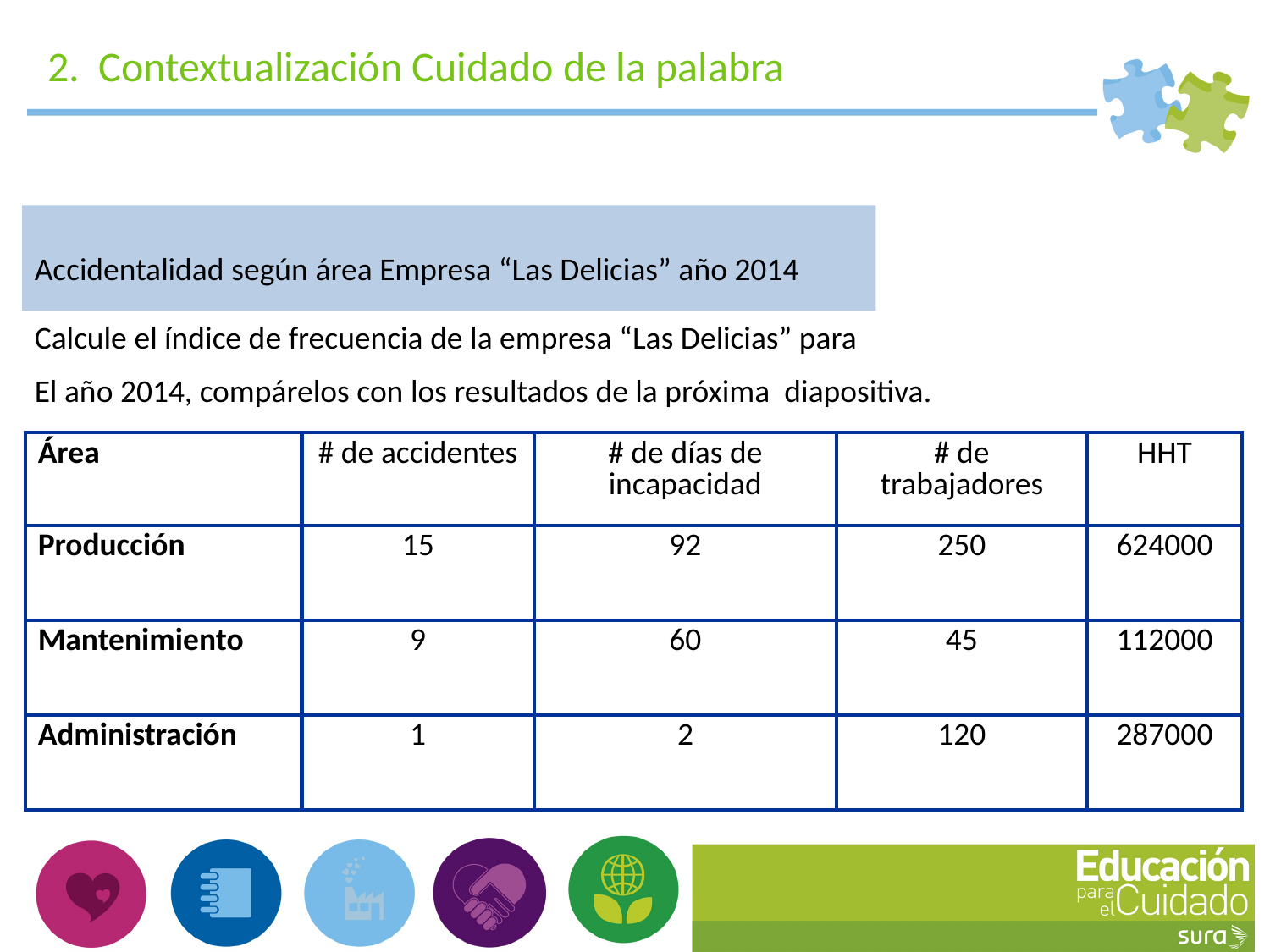

2.  Contextualización Cuidado de la palabra

Accidentalidad según área Empresa “Las Delicias” año 2014

Calcule el índice de frecuencia de la empresa “Las Delicias” para
El año 2014, compárelos con los resultados de la próxima  diapositiva.
| Área | # de accidentes | # de días de incapacidad | # de trabajadores | HHT |
| --- | --- | --- | --- | --- |
| Producción | 15 | 92 | 250 | 624000 |
| Mantenimiento | 9 | 60 | 45 | 112000 |
| Administración | 1 | 2 | 120 | 287000 |